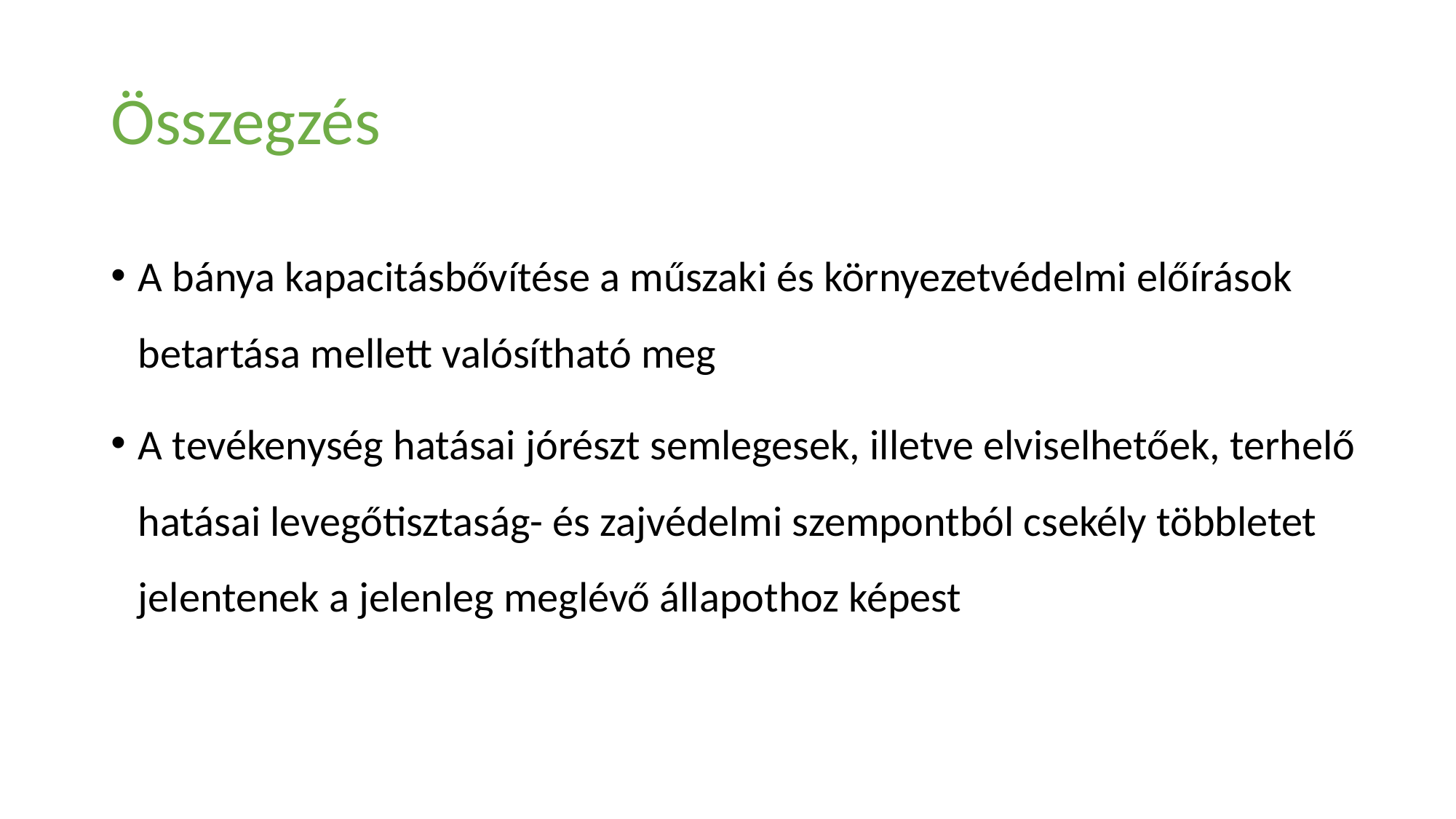

# Összegzés
A bánya kapacitásbővítése a műszaki és környezetvédelmi előírások betartása mellett valósítható meg
A tevékenység hatásai jórészt semlegesek, illetve elviselhetőek, terhelő hatásai levegőtisztaság- és zajvédelmi szempontból csekély többletet jelentenek a jelenleg meglévő állapothoz képest